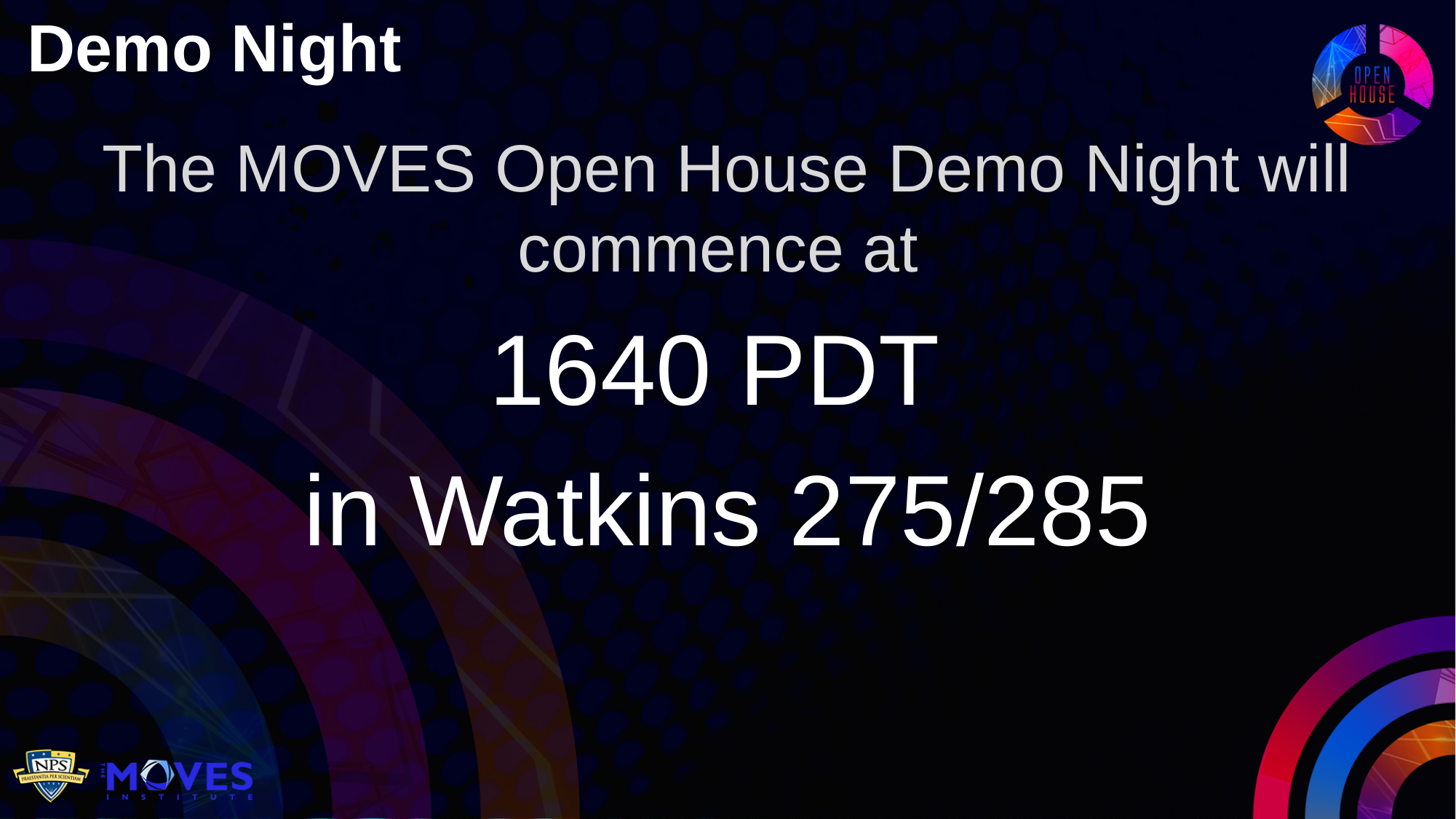

Demo Night
The MOVES Open House Demo Night will commence at
1640 PDT
in Watkins 275/285